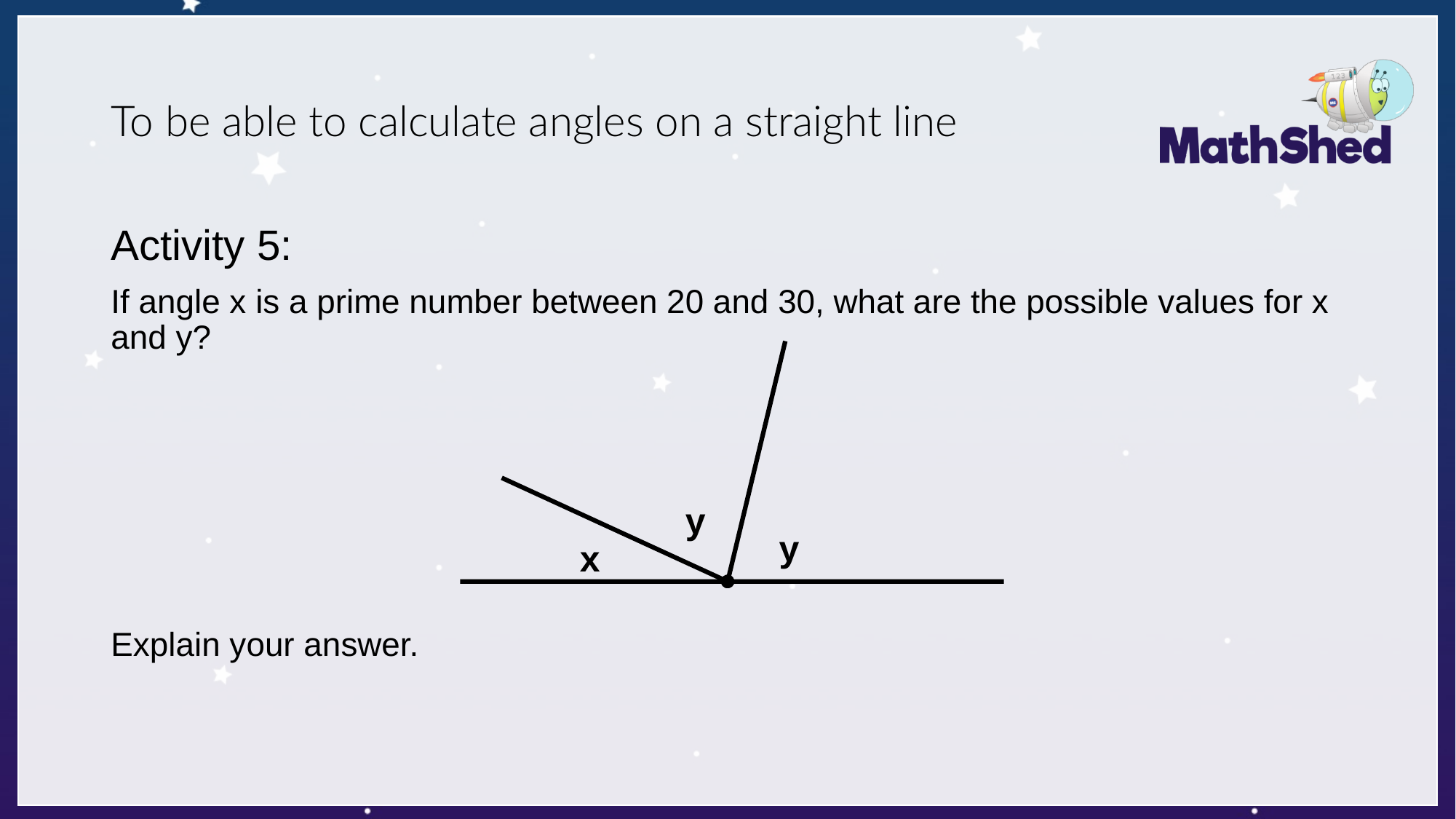

# To be able to calculate angles on a straight line
Activity 5:
If angle x is a prime number between 20 and 30, what are the possible values for x and y?

Explain your answer.

y
y
x